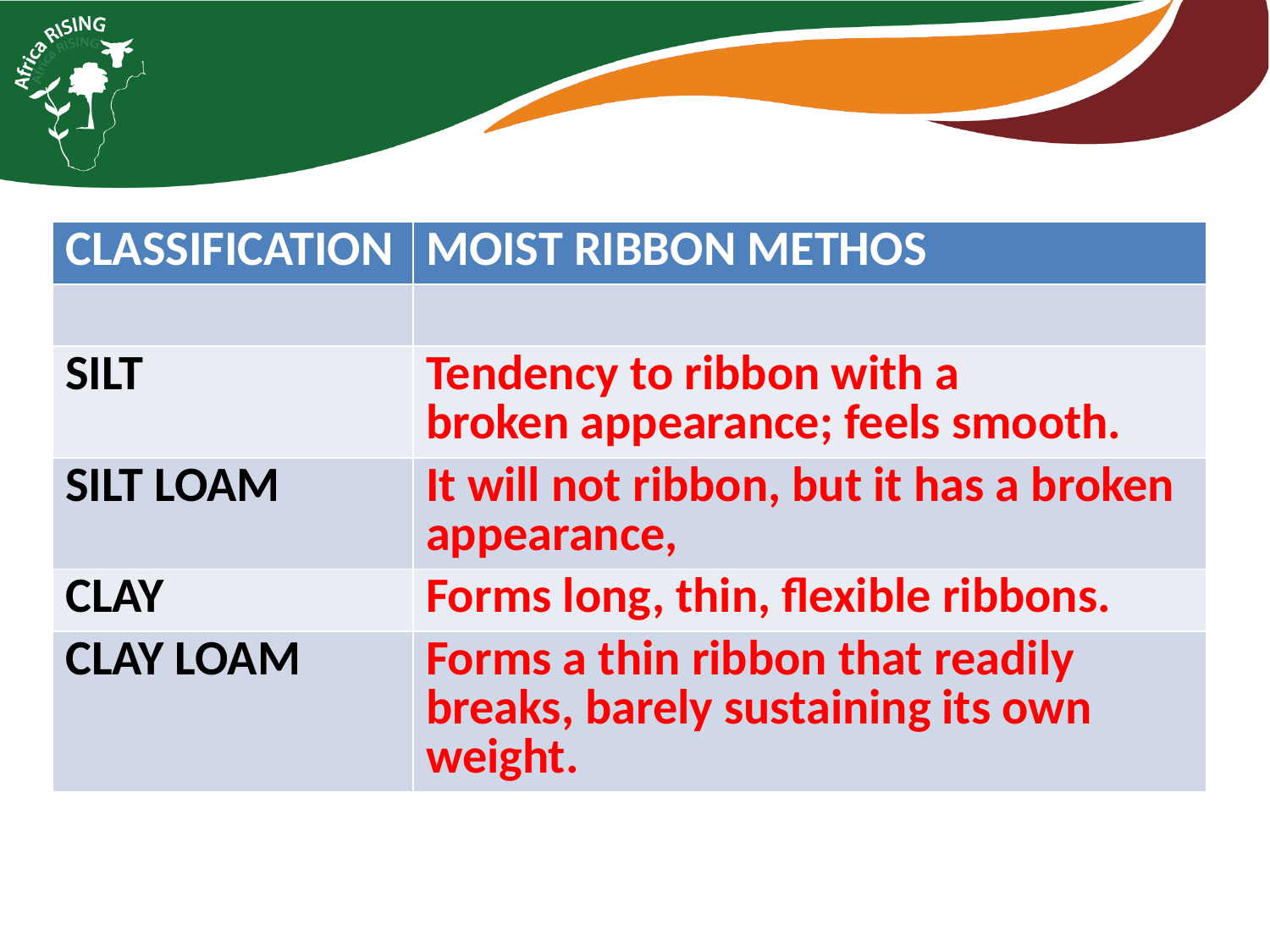

| CLASSIFICATION | MOIST RIBBON METHOS |
| --- | --- |
|  |  |
| SILT | Tendency to ribbon with a broken appearance; feels smooth. |
| SILT LOAM | It will not ribbon, but it has a broken appearance, |
| CLAY | Forms long, thin, flexible ribbons. |
| CLAY LOAM | Forms a thin ribbon that readily breaks, barely sustaining its own weight. |